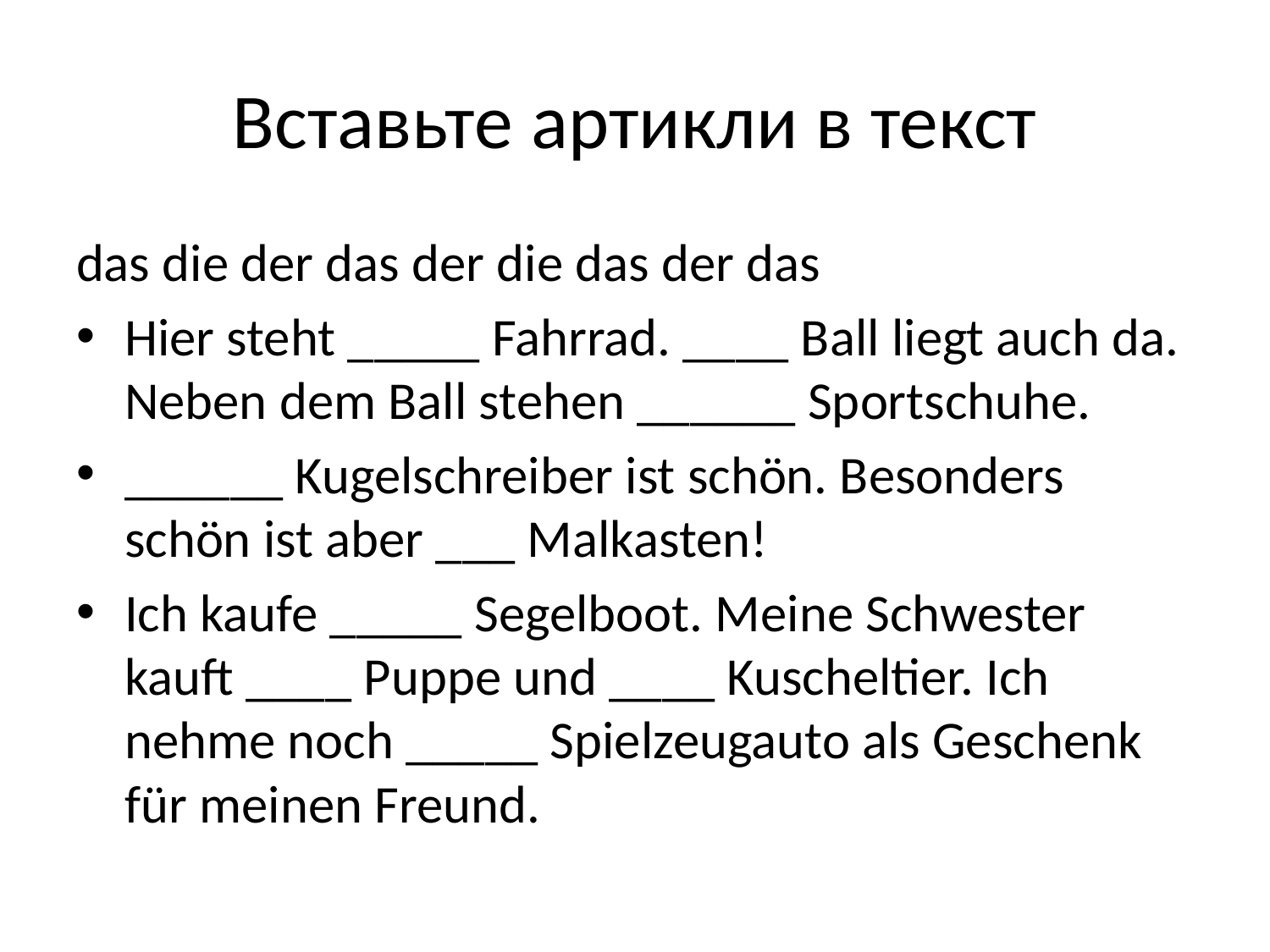

# Вставьте артикли в текст
das die der das der die das der das
Hier steht _____ Fahrrad. ____ Ball liegt auch da. Neben dem Ball stehen ______ Sportschuhe.
______ Kugelschreiber ist schön. Besonders schön ist aber ___ Malkasten!
Ich kaufe _____ Segelboot. Meine Schwester kauft ____ Puppe und ____ Kuscheltier. Ich nehme noch _____ Spielzeugauto als Geschenk für meinen Freund.